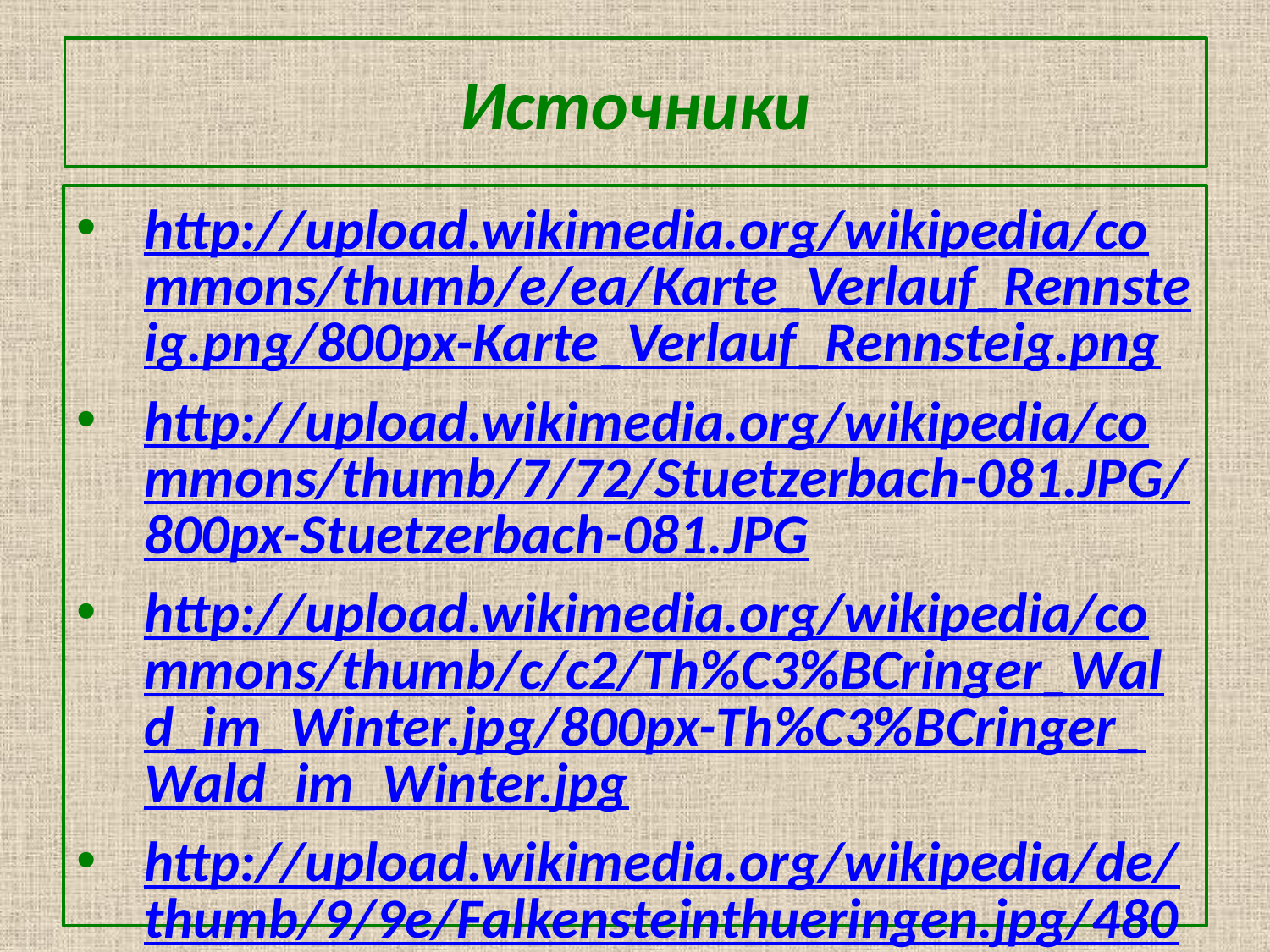

# Источники
http://upload.wikimedia.org/wikipedia/commons/thumb/e/ea/Karte_Verlauf_Rennsteig.png/800px-Karte_Verlauf_Rennsteig.png
http://upload.wikimedia.org/wikipedia/commons/thumb/7/72/Stuetzerbach-081.JPG/800px-Stuetzerbach-081.JPG
http://upload.wikimedia.org/wikipedia/commons/thumb/c/c2/Th%C3%BCringer_Wald_im_Winter.jpg/800px-Th%C3%BCringer_Wald_im_Winter.jpg
http://upload.wikimedia.org/wikipedia/de/thumb/9/9e/Falkensteinthueringen.jpg/480px-Falkensteinthueringen.jpg
http://upload.wikimedia.org/wikipedia/commons/thumb/3/3c/Quarzporphyr.jpg/400px-Quarzporphyr.jpg
http://upload.wikimedia.org/wikipedia/commons/thumb/7/71/Rennsteig.JPG/220px-Rennsteig.JPG
http://upload.wikimedia.org/wikipedia/commons/thumb/7/72/Schneekopf-Finsterberg.jpg/800px-Schneekopf-Finsterberg.jpg